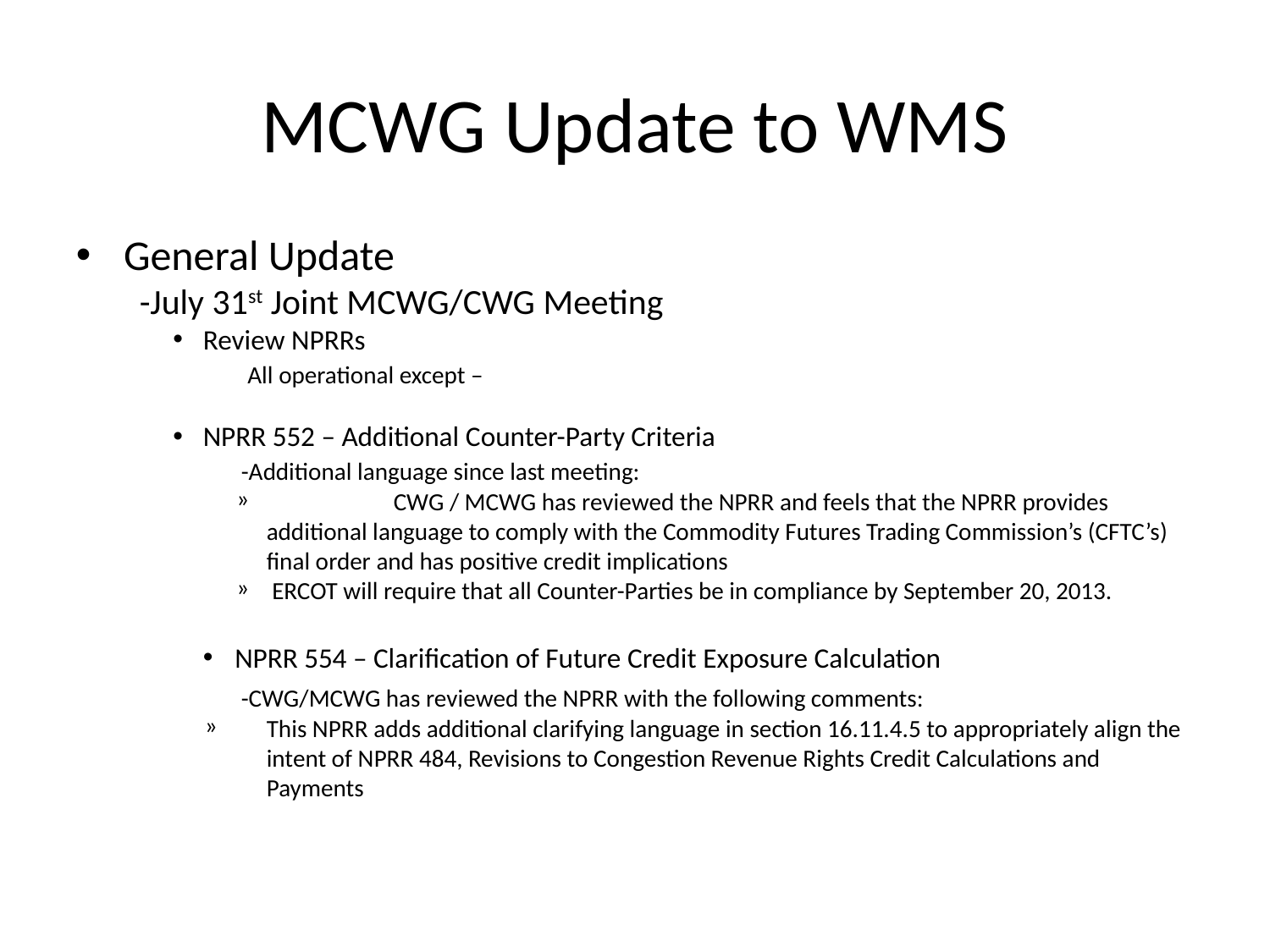

MCWG Update to WMS
General Update
-July 31st Joint MCWG/CWG Meeting
Review NPRRs
       All operational except –

NPRR 552 – Additional Counter-Party Criteria
      -Additional language since last meeting:
  	CWG / MCWG has reviewed the NPRR and feels that the NPRR provides additional language to comply with the Commodity Futures Trading Commission’s (CFTC’s) final order and has positive credit implications
 ERCOT will require that all Counter-Parties be in compliance by September 20, 2013.

NPRR 554 – Clarification of Future Credit Exposure Calculation
      -CWG/MCWG has reviewed the NPRR with the following comments:
  	This NPRR adds additional clarifying language in section 16.11.4.5 to appropriately align the intent of NPRR 484, Revisions to Congestion Revenue Rights Credit Calculations and Payments